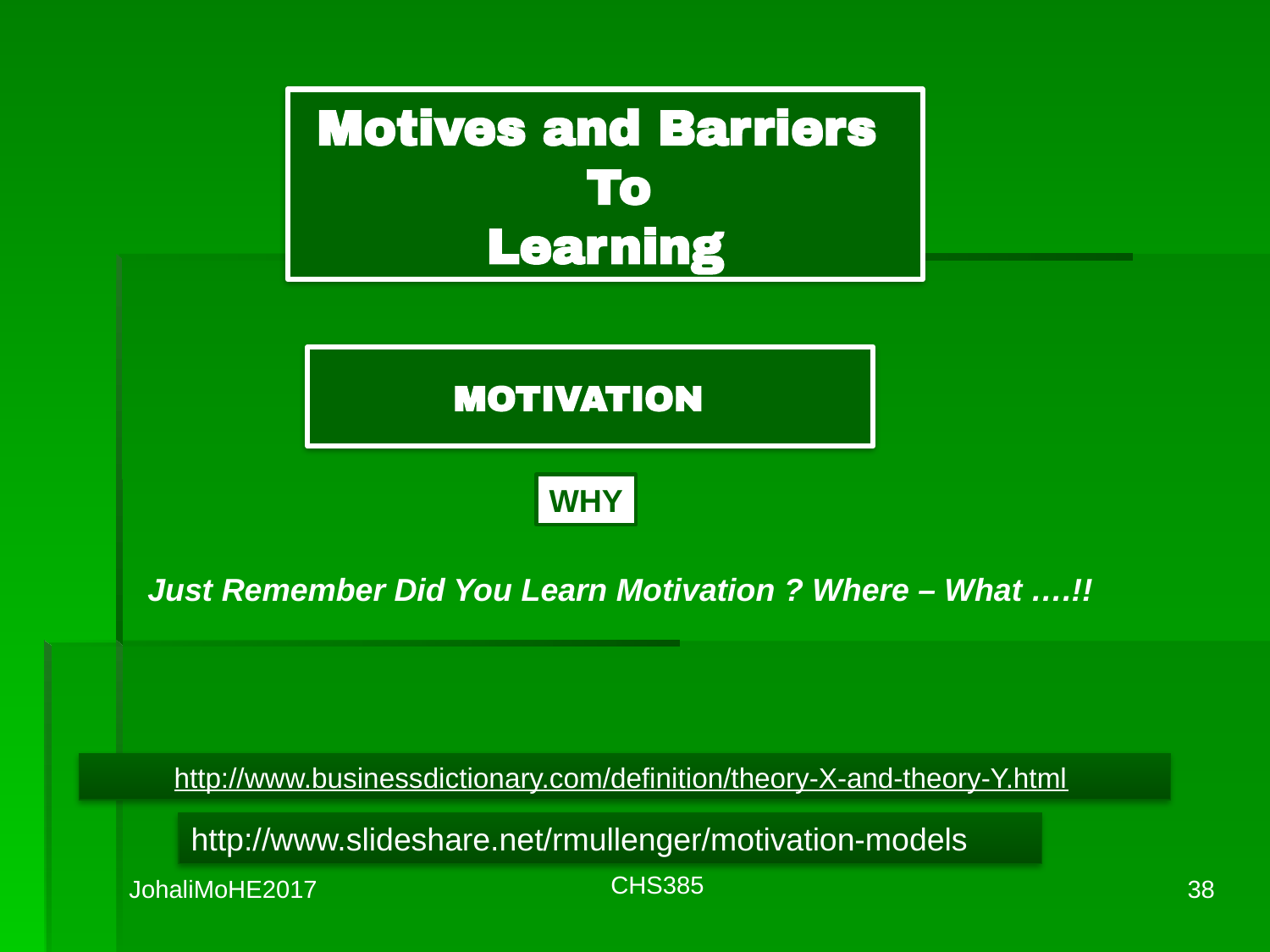

Motives and Barriers  To
Learning
MOTIVATION
WHY
Just Remember Did You Learn Motivation ? Where – What ….!!
http://www.businessdictionary.com/definition/theory-X-and-theory-Y.html
http://www.slideshare.net/rmullenger/motivation-models
CHS385
JohaliMoHE2017
38